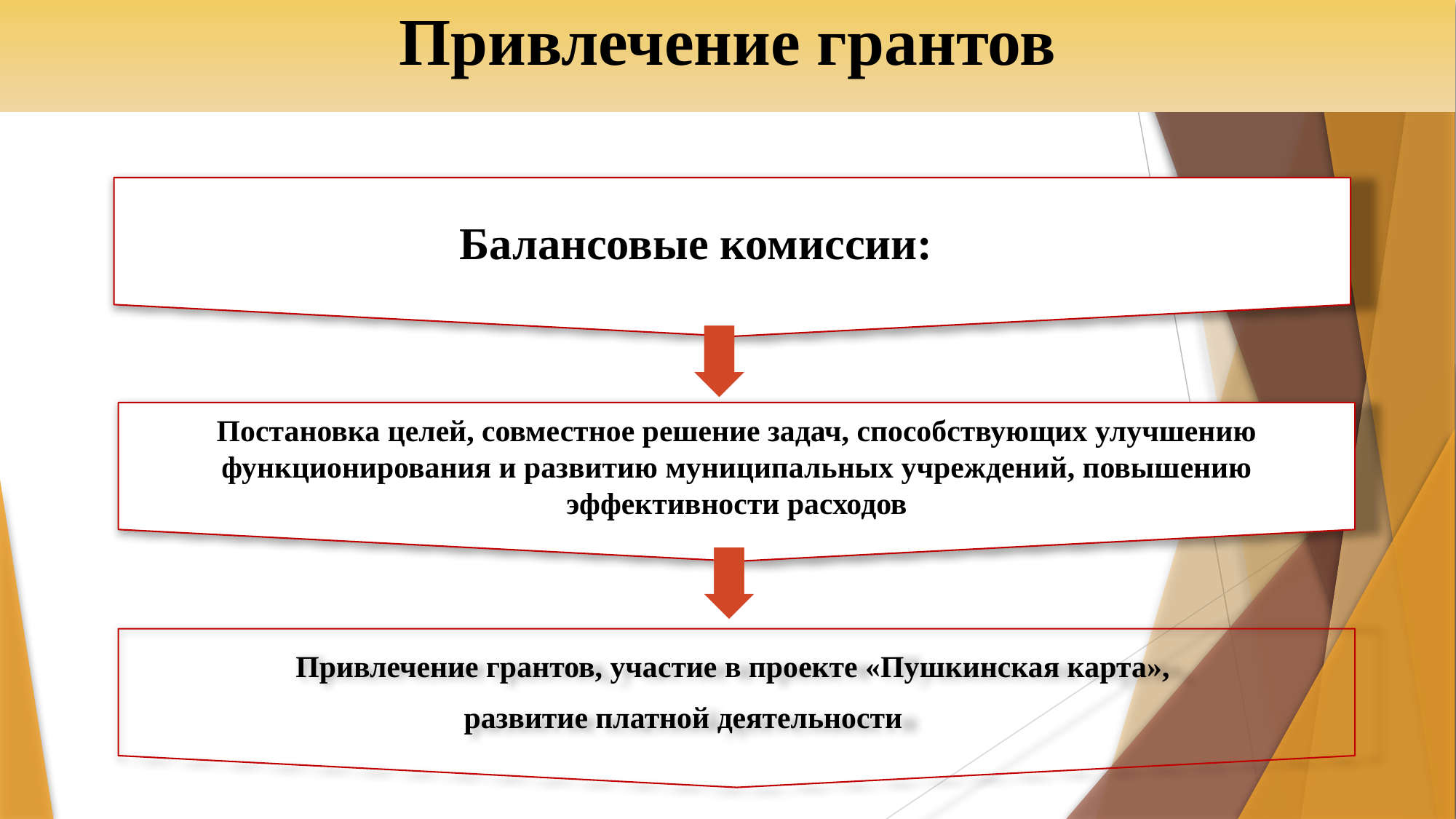

Привлечение грантов
Балансовые комиссии:

Постановка целей, совместное решение задач, способствующих улучшению функционирования и развитию муниципальных учреждений, повышению эффективности расходов

Привлечение грантов, участие в проекте «Пушкинская карта»,
развитие платной деятельности